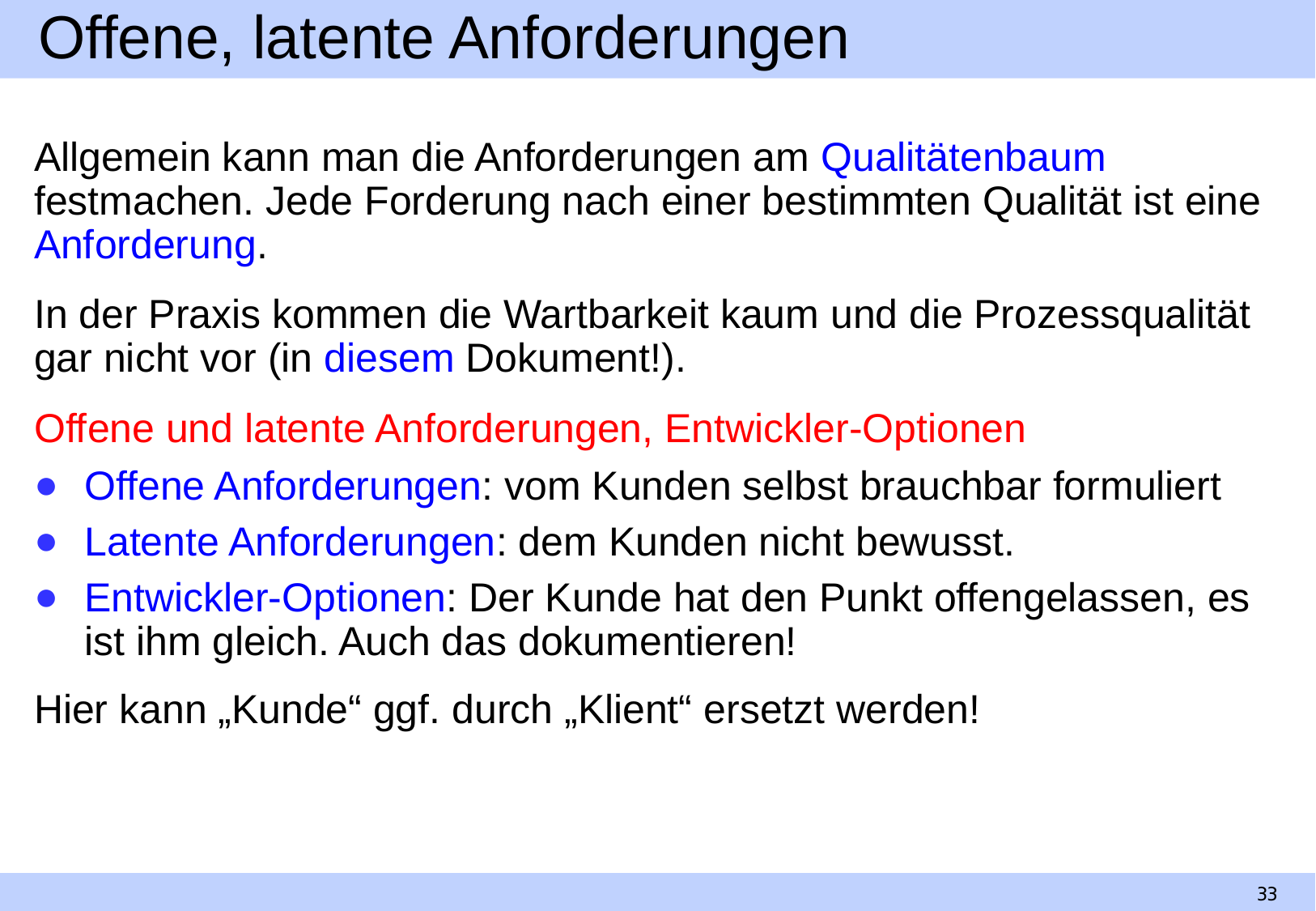

# Offene, latente Anforderungen
Allgemein kann man die Anforderungen am Qualitätenbaum festmachen. Jede Forderung nach einer bestimmten Qualität ist eine Anforderung.
In der Praxis kommen die Wartbarkeit kaum und die Prozessqualität gar nicht vor (in diesem Dokument!).
Offene und latente Anforderungen, Entwickler-Optionen
Offene Anforderungen: vom Kunden selbst brauchbar formuliert
Latente Anforderungen: dem Kunden nicht bewusst.
Entwickler-Optionen: Der Kunde hat den Punkt offengelassen, es ist ihm gleich. Auch das dokumentieren!
Hier kann „Kunde“ ggf. durch „Klient“ ersetzt werden!

33